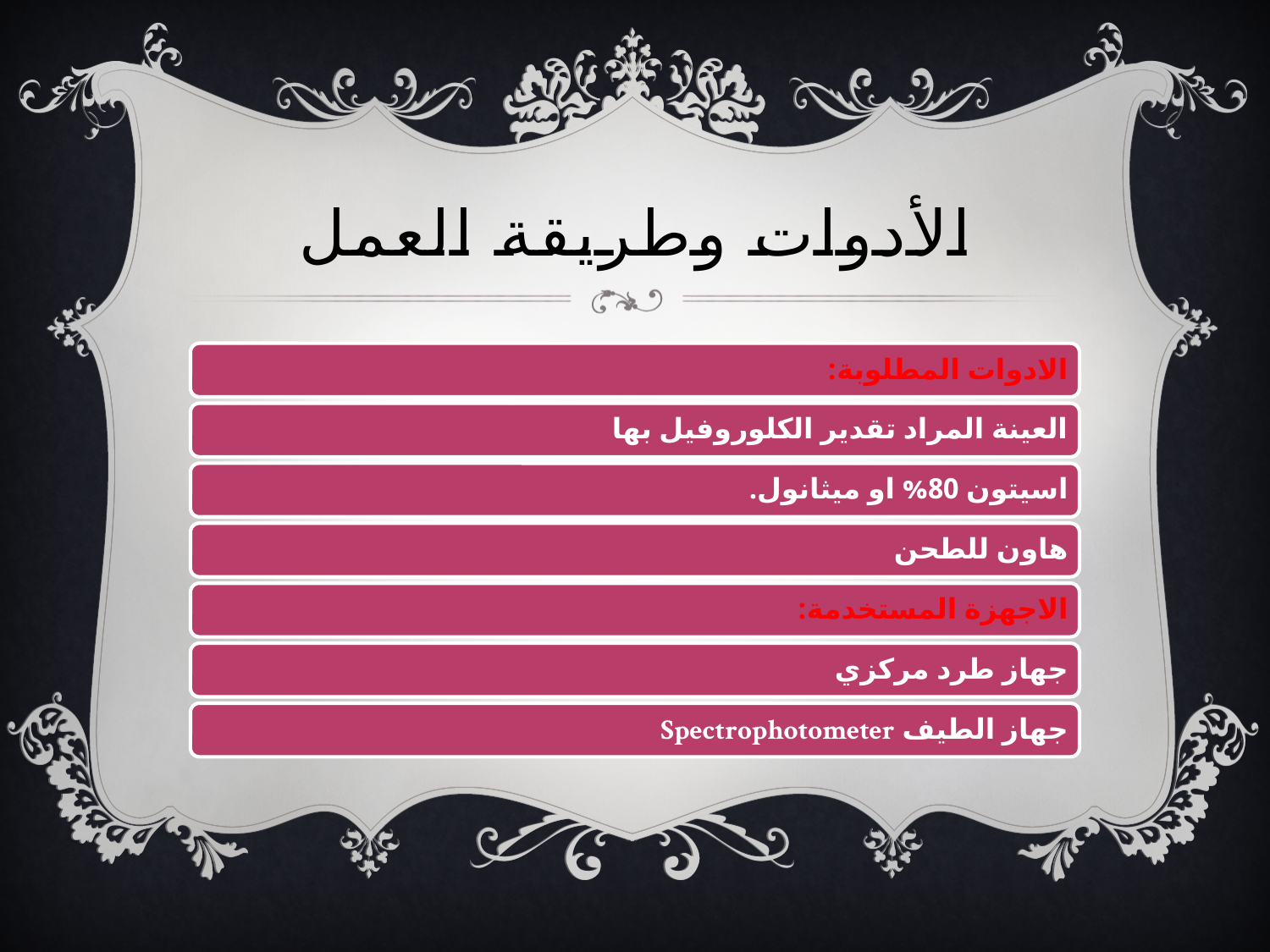

# الأدوات وطريقة العمل
الادوات المطلوبة:
العينة المراد تقدير الكلوروفيل بها
اسيتون 80% او ميثانول.
هاون للطحن
الاجهزة المستخدمة:
جهاز طرد مركزي
جهاز الطيف Spectrophotometer